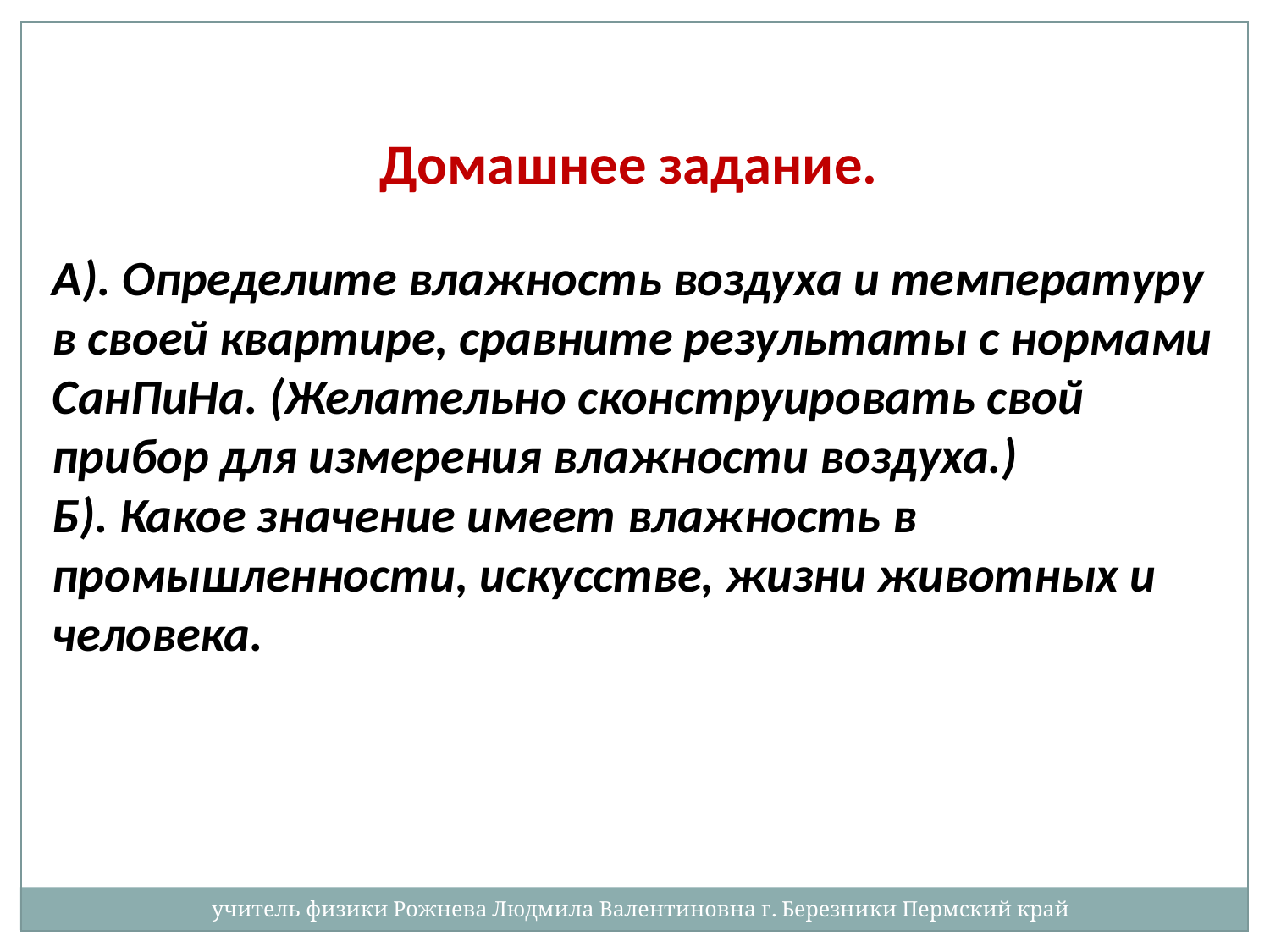

Домашнее задание.

А). Определите влажность воздуха и температуру в своей квартире, сравните результаты с нормами СанПиНа. (Желательно сконструировать свой прибор для измерения влажности воздуха.)
Б). Какое значение имеет влажность в промышленности, искусстве, жизни животных и человека.
учитель физики Рожнева Людмила Валентиновна г. Березники Пермский край